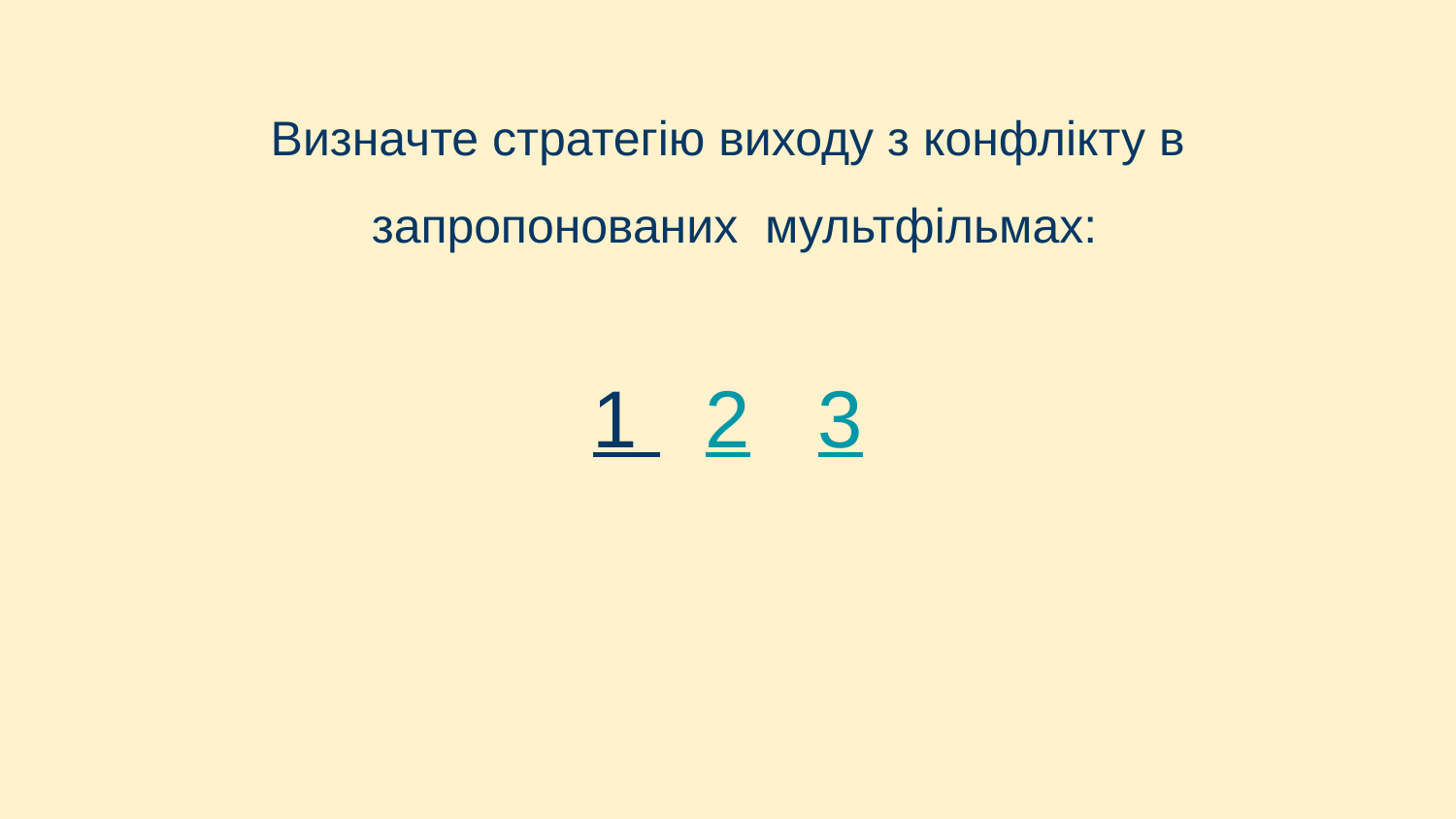

Визначте стратегію виходу з конфлікту в  запропонованих  мультфільмах:

1   2   3